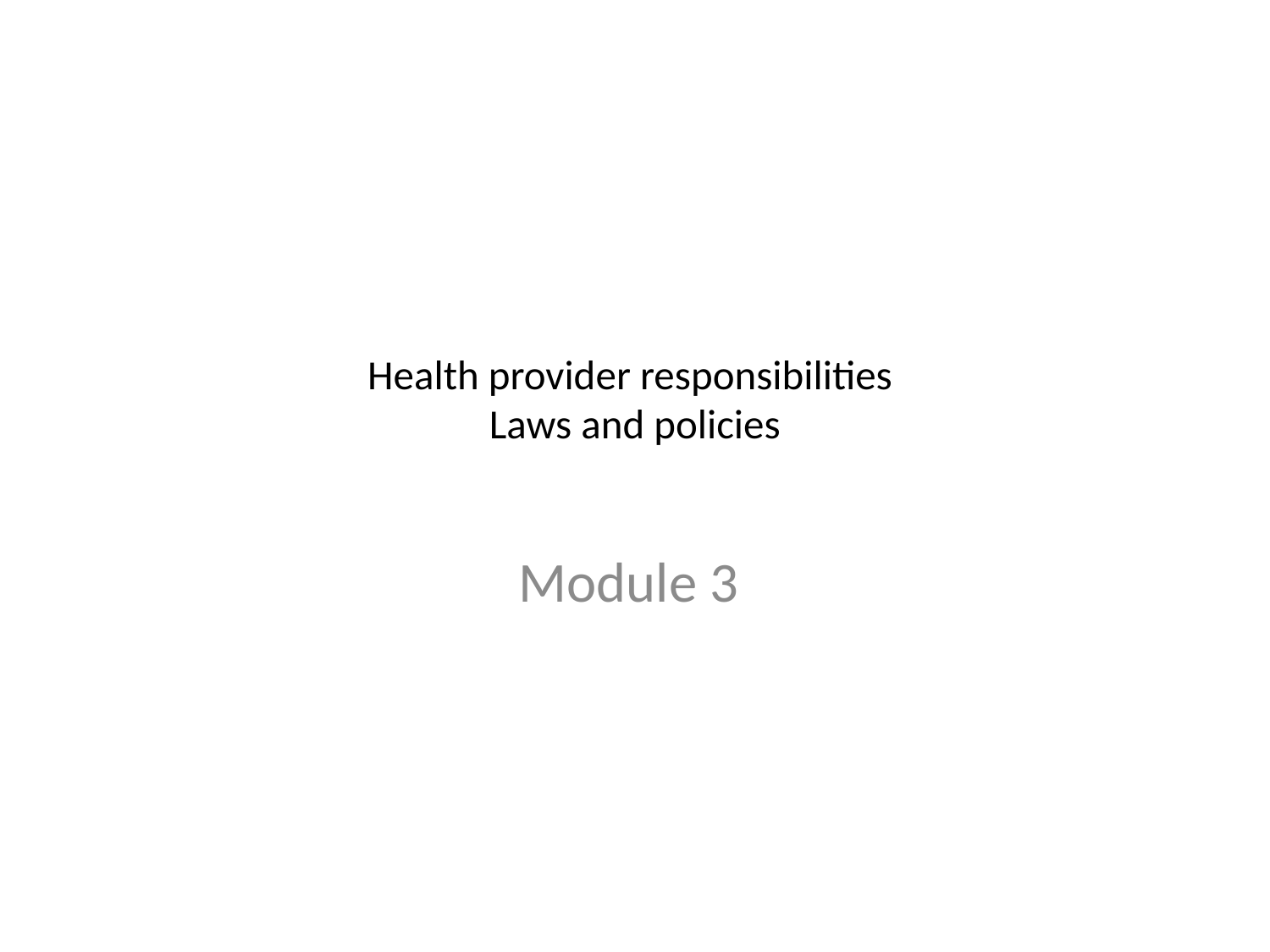

# Health provider responsibilities Laws and policies
Module 3